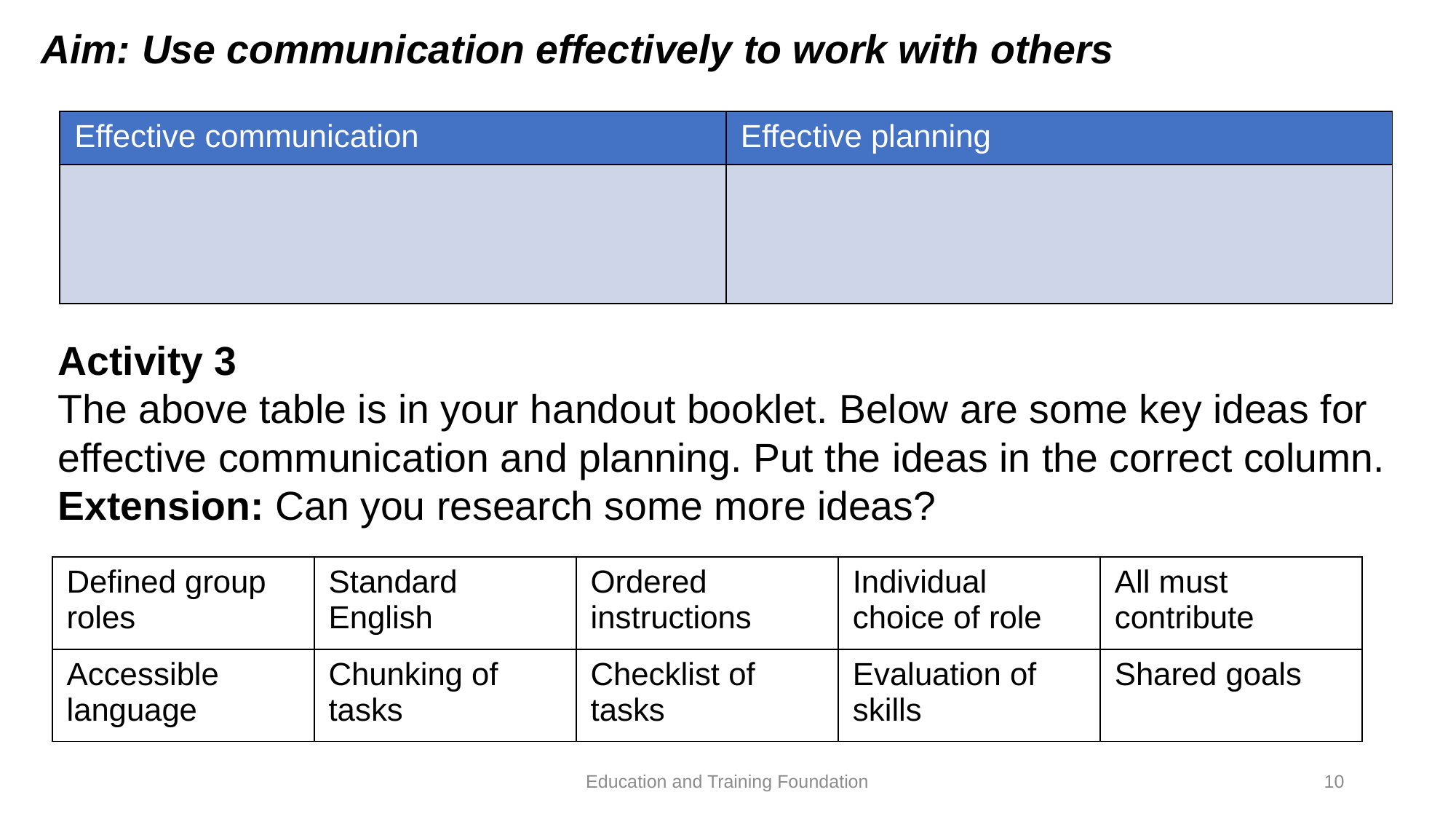

Aim: Use communication effectively to work with others
| Effective communication | Effective planning |
| --- | --- |
|  |  |
Activity 3
The above table is in your handout booklet. Below are some key ideas for effective communication and planning. Put the ideas in the correct column. Extension: Can you research some more ideas?
| Defined group roles | Standard English | Ordered instructions | Individual choice of role | All must contribute |
| --- | --- | --- | --- | --- |
| Accessible language | Chunking of tasks | Checklist of tasks | Evaluation of skills | Shared goals |
Education and Training Foundation
10